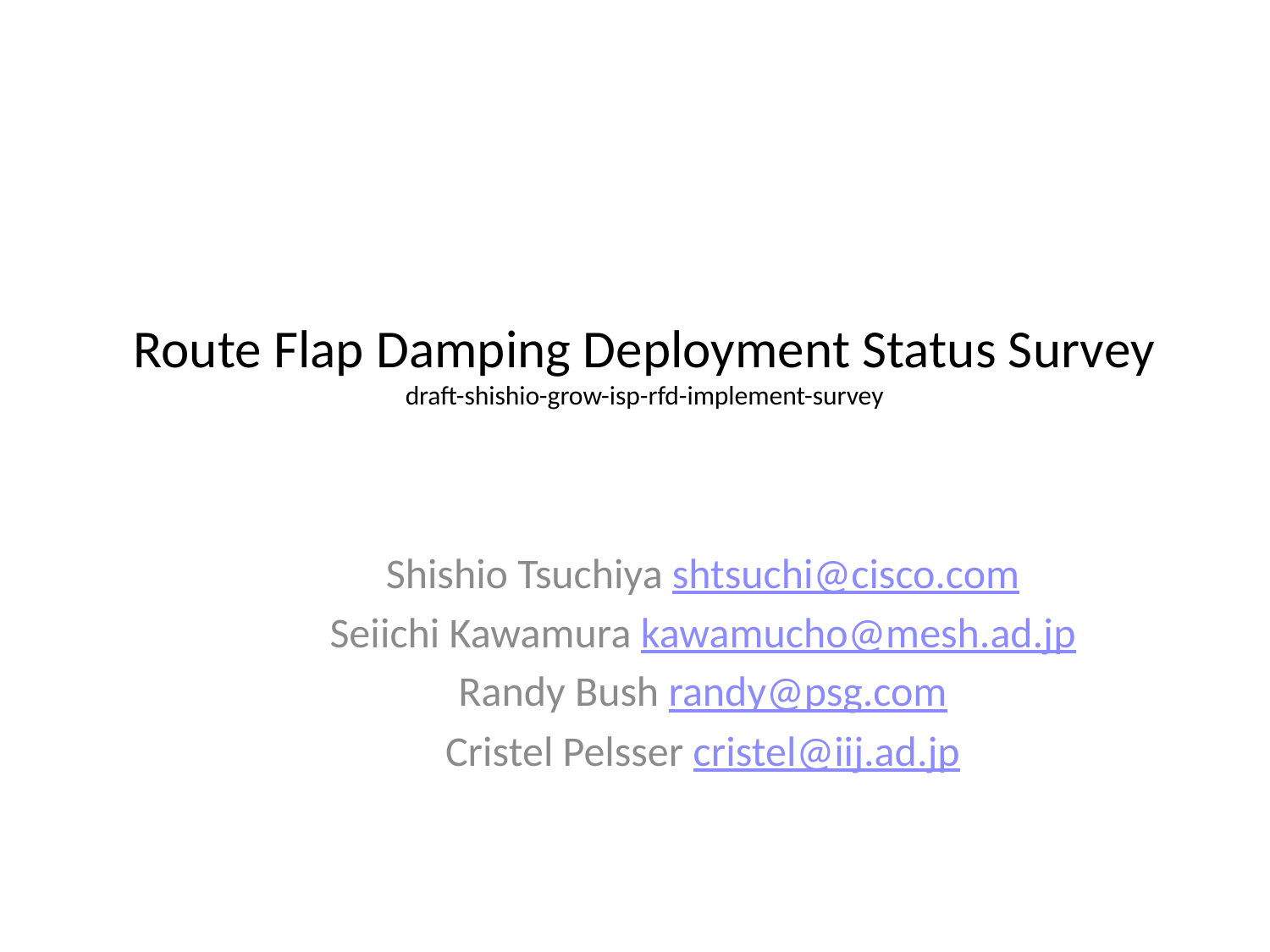

# Route Flap Damping Deployment Status Survey draft-shishio-grow-isp-rfd-implement-survey
Shishio Tsuchiya shtsuchi@cisco.com
Seiichi Kawamura kawamucho@mesh.ad.jp
Randy Bush randy@psg.com
Cristel Pelsser cristel@iij.ad.jp